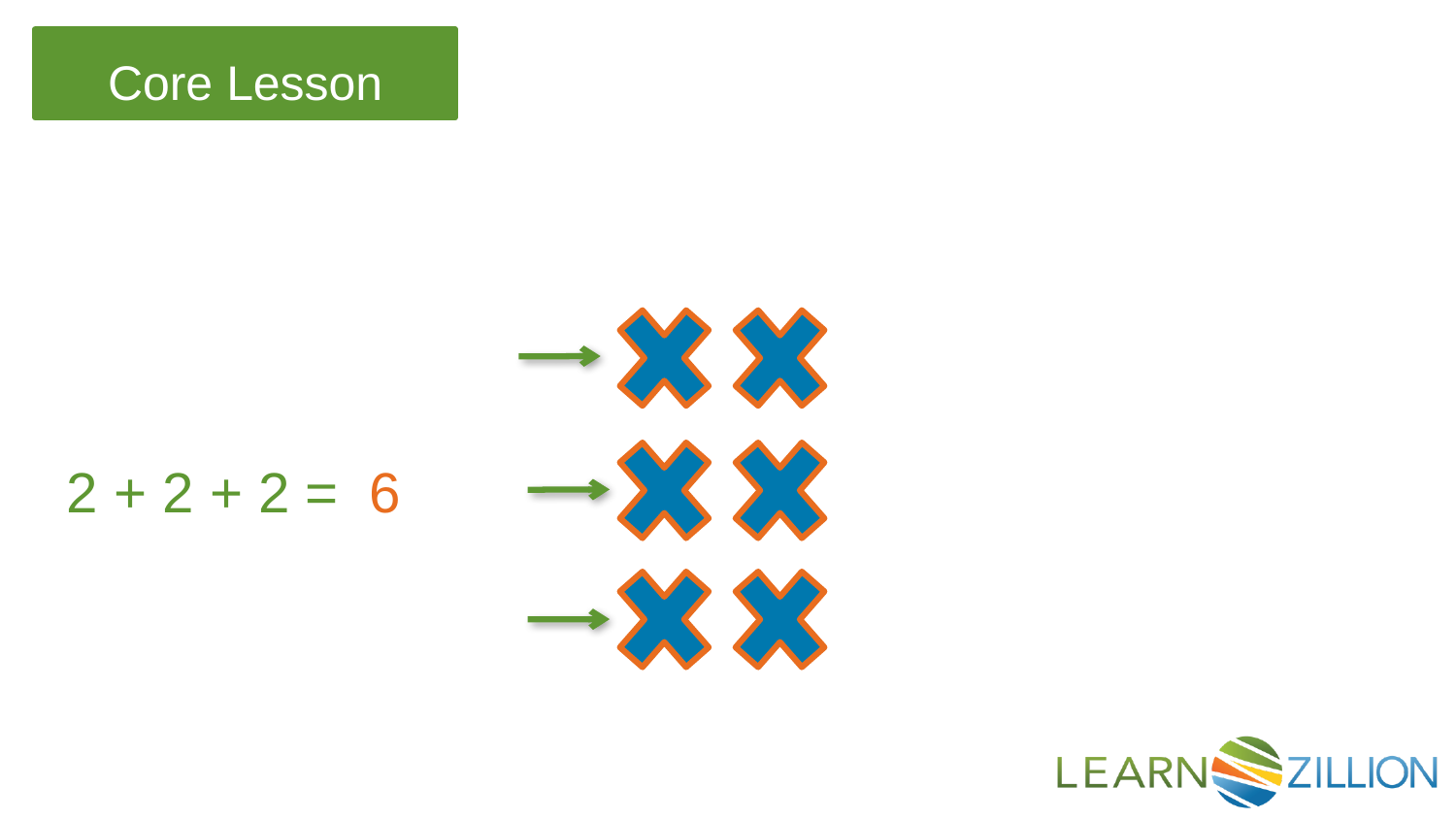

2 + 2 + 2 =
6